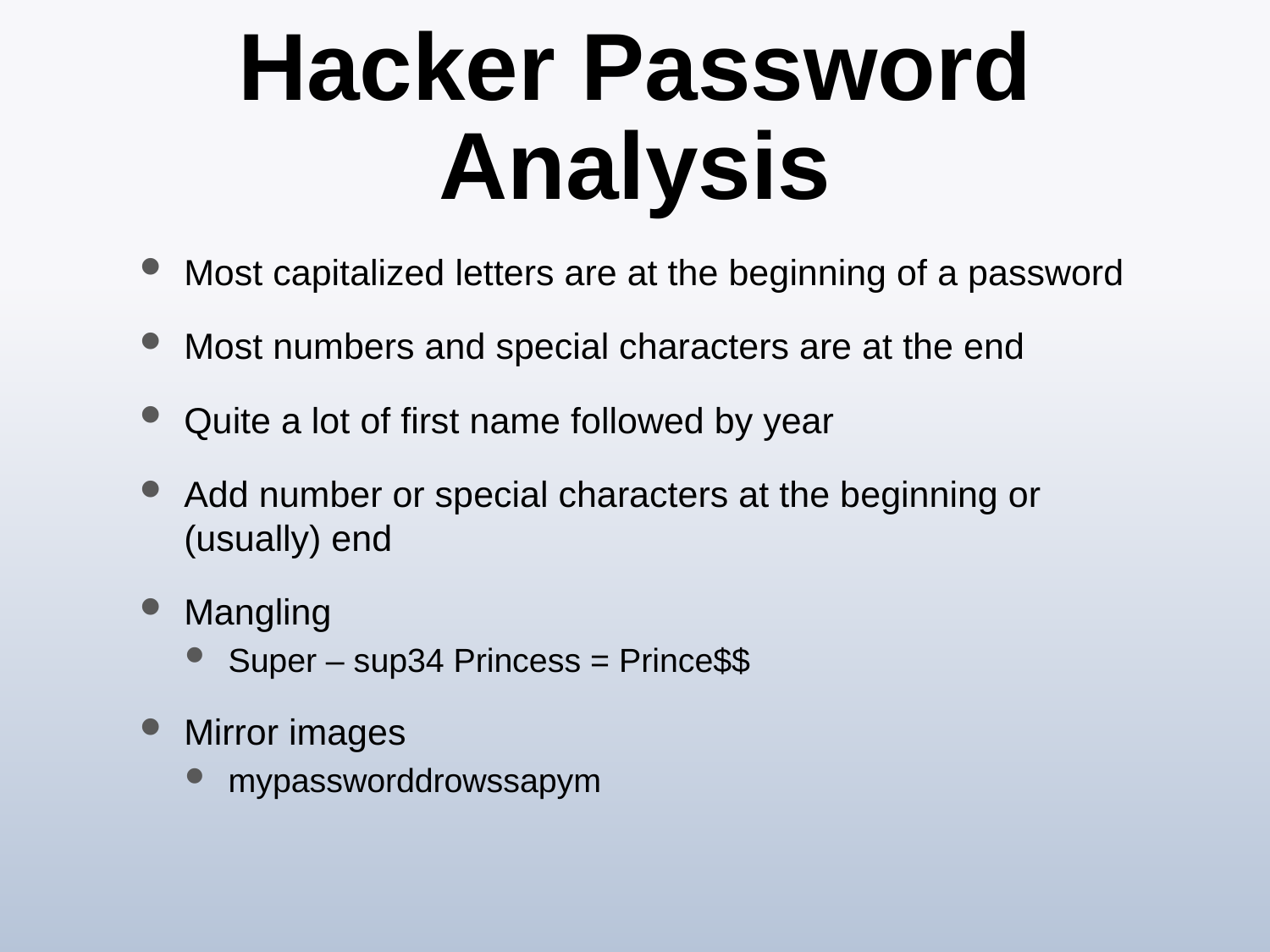

# Hacker Password Analysis
Most capitalized letters are at the beginning of a password
Most numbers and special characters are at the end
Quite a lot of first name followed by year
Add number or special characters at the beginning or (usually) end
Mangling
Super – sup34 Princess = Prince$$
Mirror images
mypassworddrowssapym